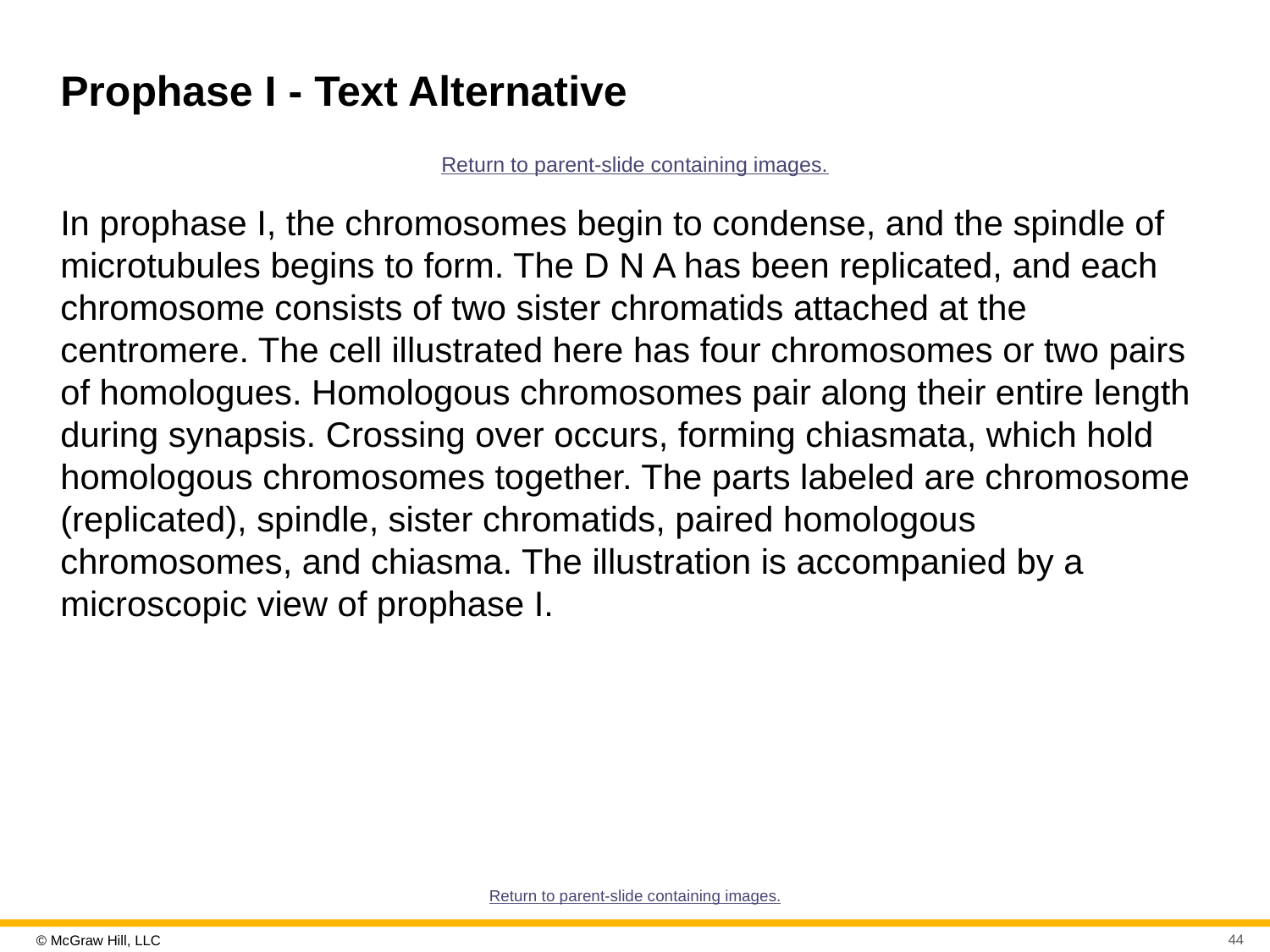

# Prophase I - Text Alternative
Return to parent-slide containing images.
In prophase I, the chromosomes begin to condense, and the spindle of microtubules begins to form. The D N A has been replicated, and each chromosome consists of two sister chromatids attached at the centromere. The cell illustrated here has four chromosomes or two pairs of homologues. Homologous chromosomes pair along their entire length during synapsis. Crossing over occurs, forming chiasmata, which hold homologous chromosomes together. The parts labeled are chromosome (replicated), spindle, sister chromatids, paired homologous chromosomes, and chiasma. The illustration is accompanied by a microscopic view of prophase I.
Return to parent-slide containing images.
44